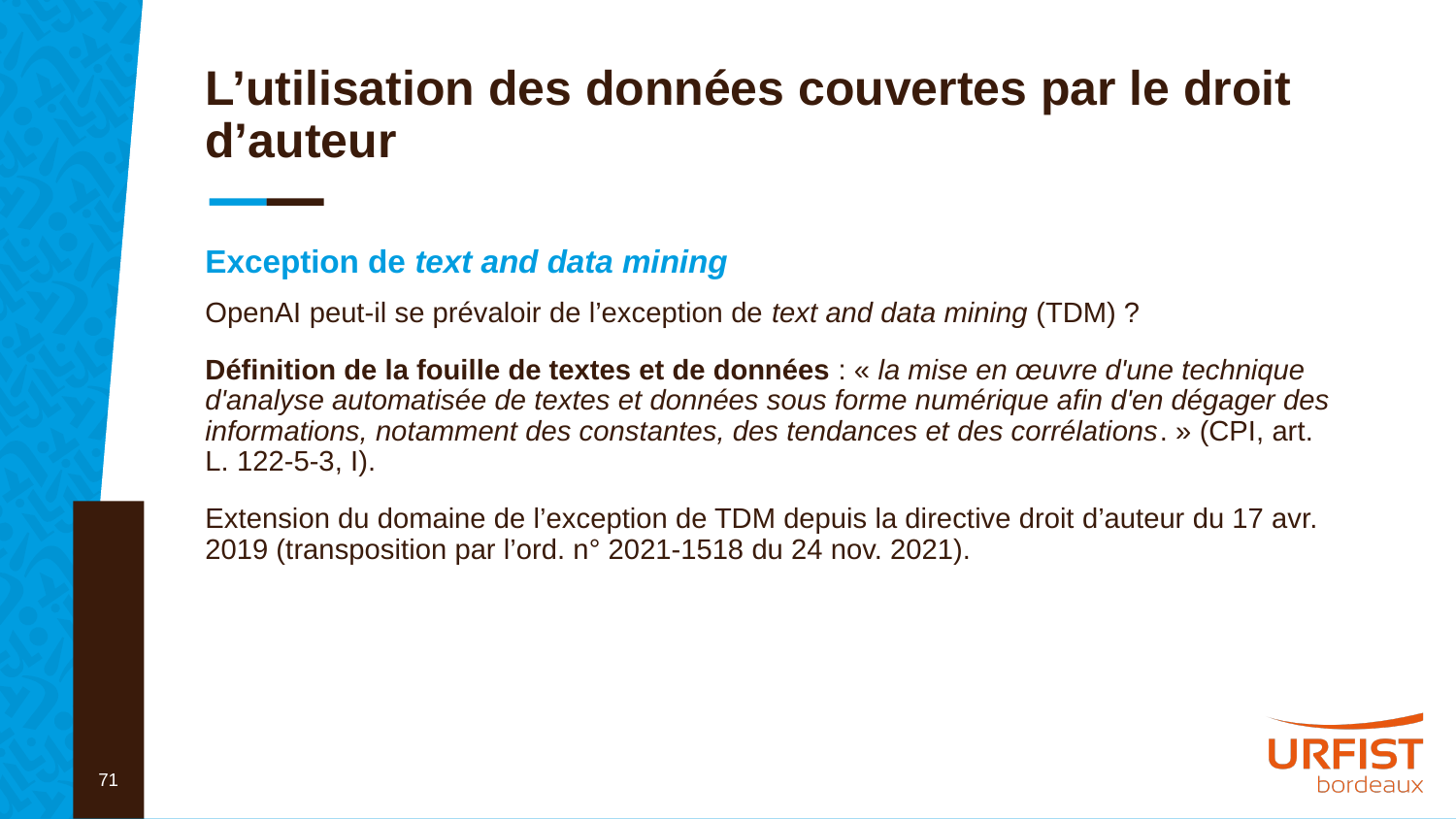

# L’utilisation des données couvertes par le droit d’auteur
Exception de text and data mining
OpenAI peut-il se prévaloir de l’exception de text and data mining (TDM) ?
Définition de la fouille de textes et de données : « la mise en œuvre d'une technique d'analyse automatisée de textes et données sous forme numérique afin d'en dégager des informations, notamment des constantes, des tendances et des corrélations. » (CPI, art. L. 122-5-3, I).
Extension du domaine de l’exception de TDM depuis la directive droit d’auteur du 17 avr. 2019 (transposition par l’ord. n° 2021-1518 du 24 nov. 2021).
71